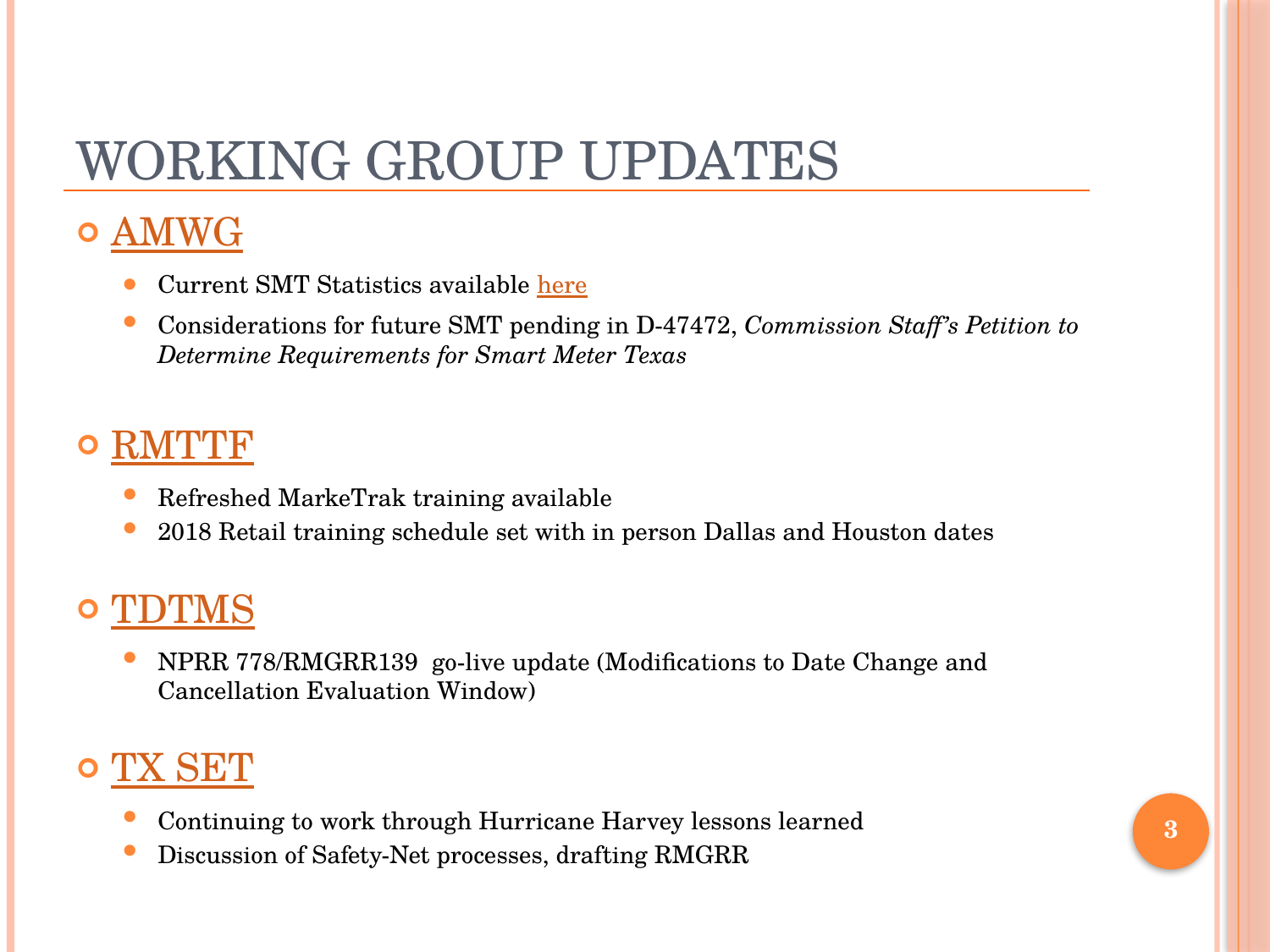

# Working Group Updates
AMWG
Current SMT Statistics available here
Considerations for future SMT pending in D-47472, Commission Staff’s Petition to Determine Requirements for Smart Meter Texas

RMTTF
Refreshed MarkeTrak training available
2018 Retail training schedule set with in person Dallas and Houston dates

TDTMS
NPRR 778/RMGRR139  go-live update (Modifications to Date Change and Cancellation Evaluation Window)

TX SET
Continuing to work through Hurricane Harvey lessons learned
Discussion of Safety-Net processes, drafting RMGRR

3